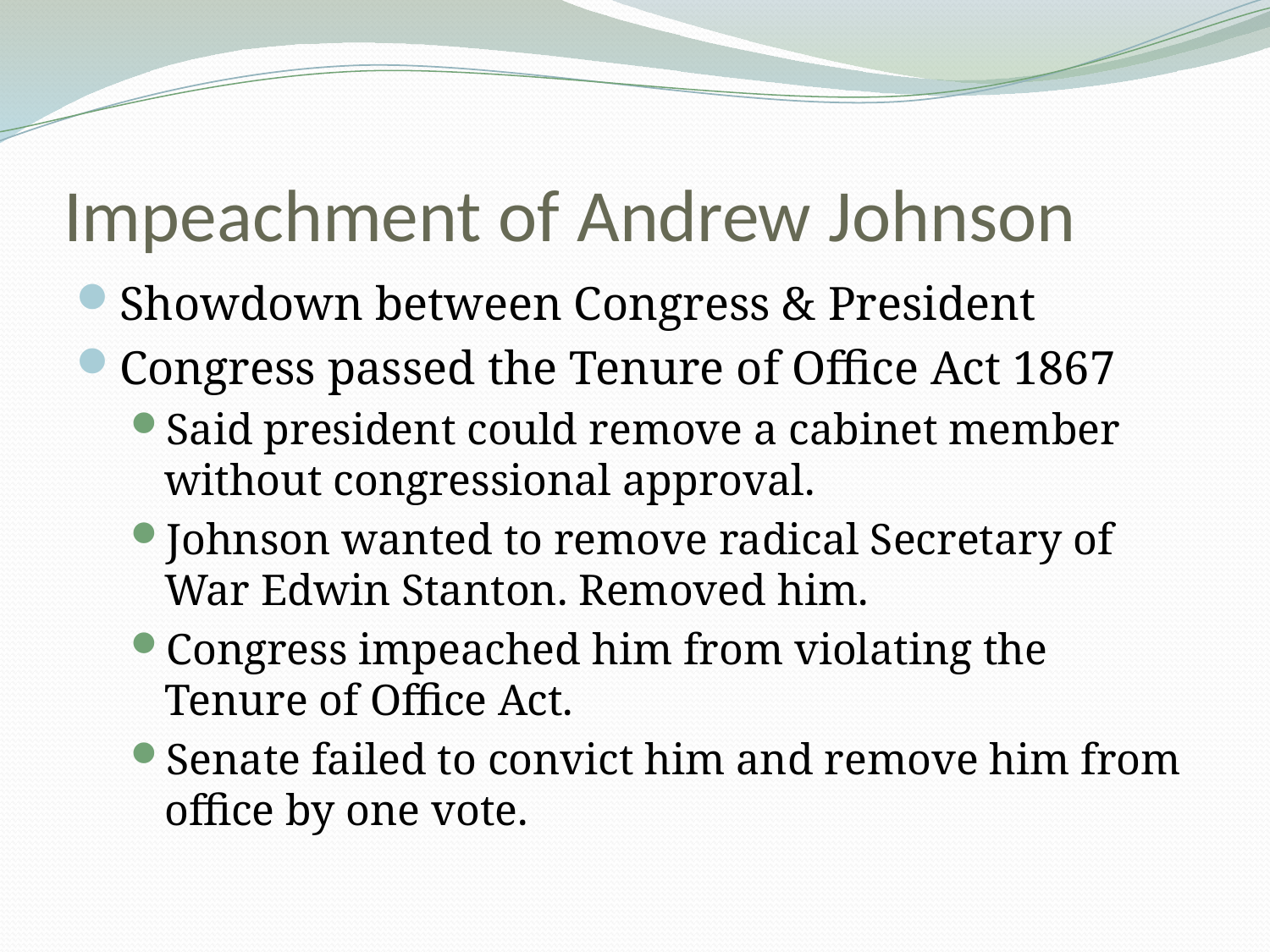

# Impeachment of Andrew Johnson
Showdown between Congress & President
Congress passed the Tenure of Office Act 1867
Said president could remove a cabinet member without congressional approval.
Johnson wanted to remove radical Secretary of War Edwin Stanton. Removed him.
Congress impeached him from violating the Tenure of Office Act.
Senate failed to convict him and remove him from office by one vote.